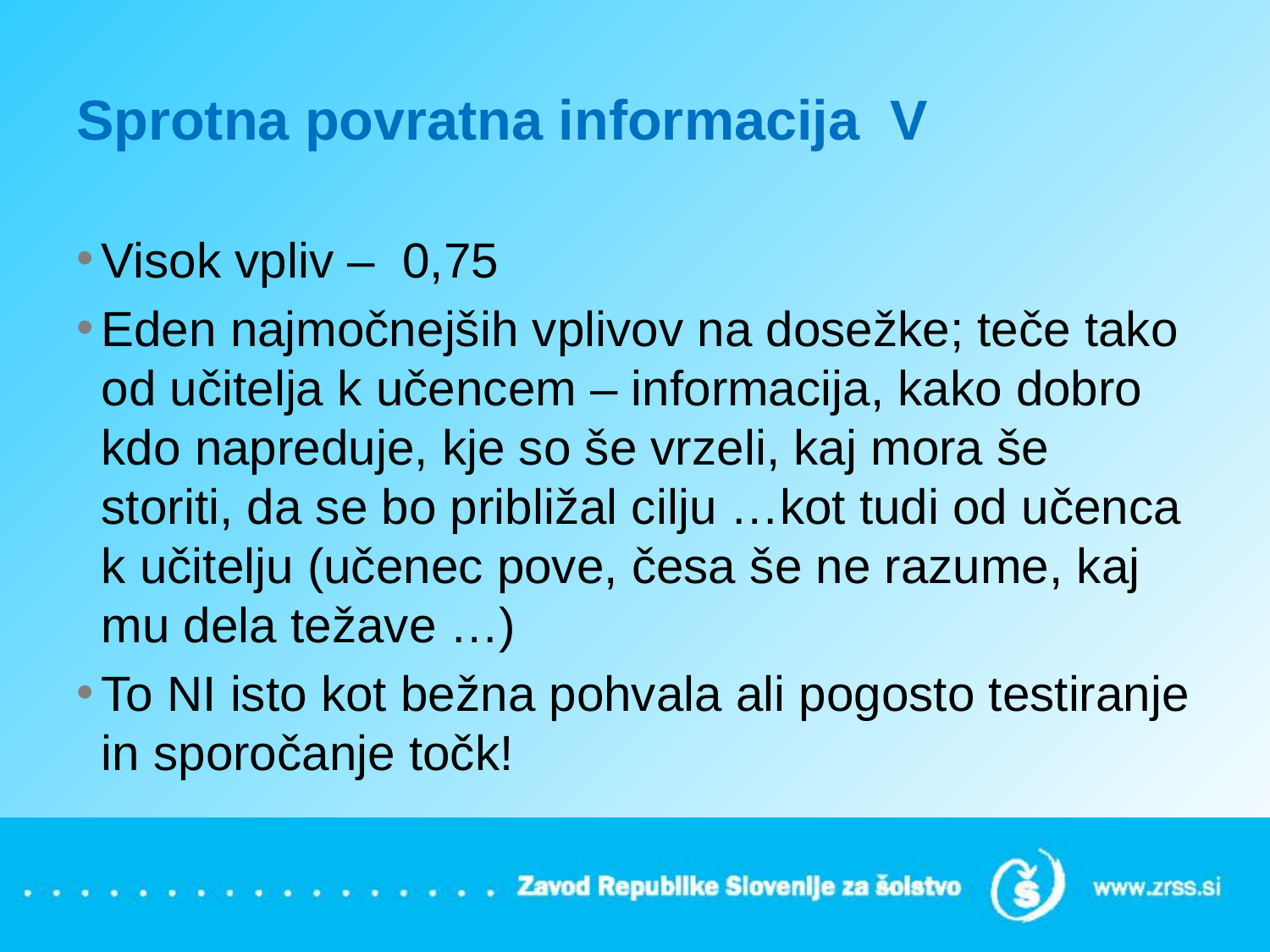

# Sprotna povratna informacija  V
Visok vpliv –  0,75
Eden najmočnejših vplivov na dosežke; teče tako od učitelja k učencem – informacija, kako dobro kdo napreduje, kje so še vrzeli, kaj mora še storiti, da se bo približal cilju …kot tudi od učenca k učitelju (učenec pove, česa še ne razume, kaj mu dela težave …)
To NI isto kot bežna pohvala ali pogosto testiranje in sporočanje točk!